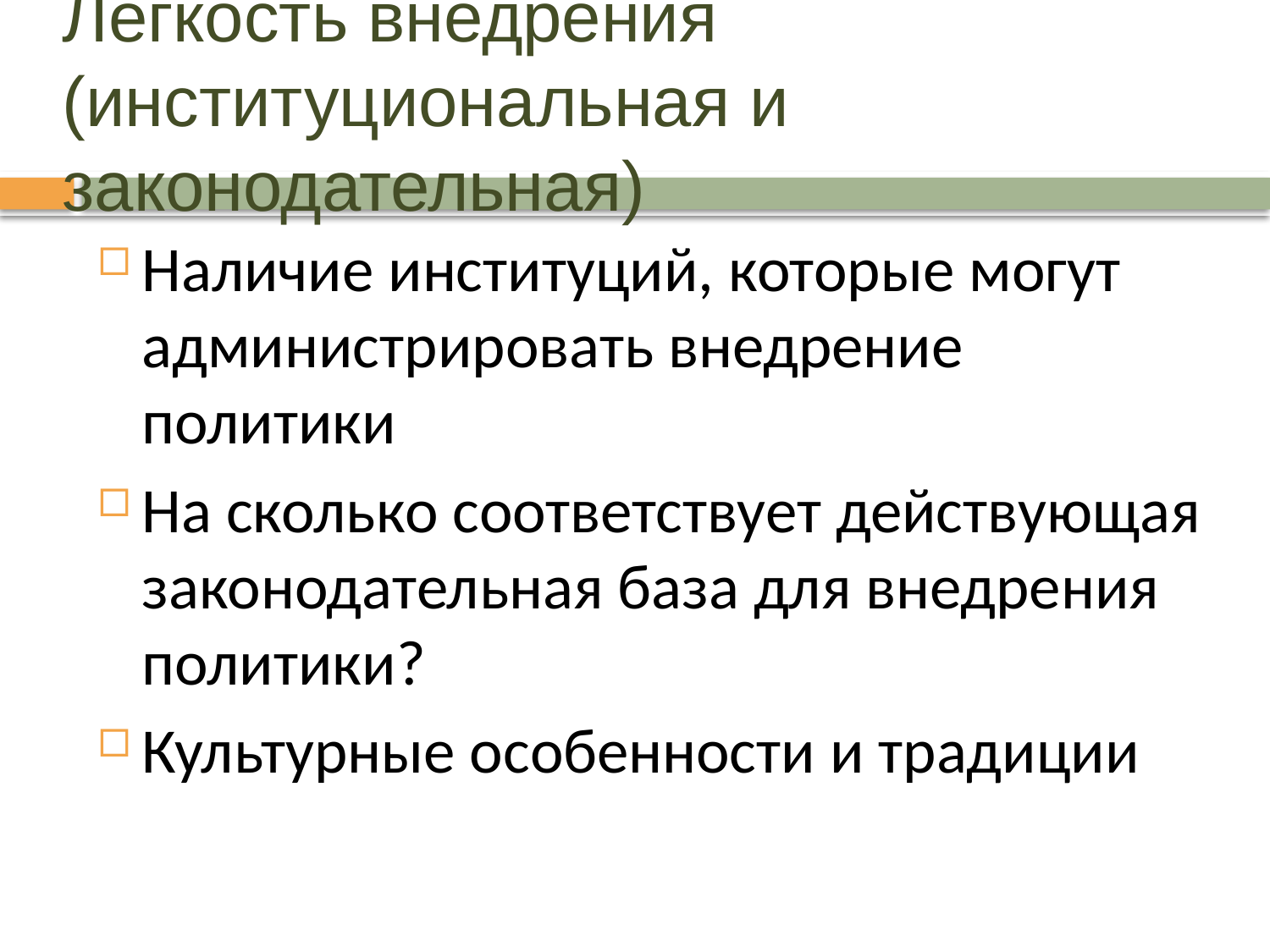

# Легкость внедрения  (институциональная и законодательная)
Наличие институций, которые могут администрировать внедрение политики
На сколько соответствует действующая законодательная база для внедрения политики?
Культурные особенности и традиции